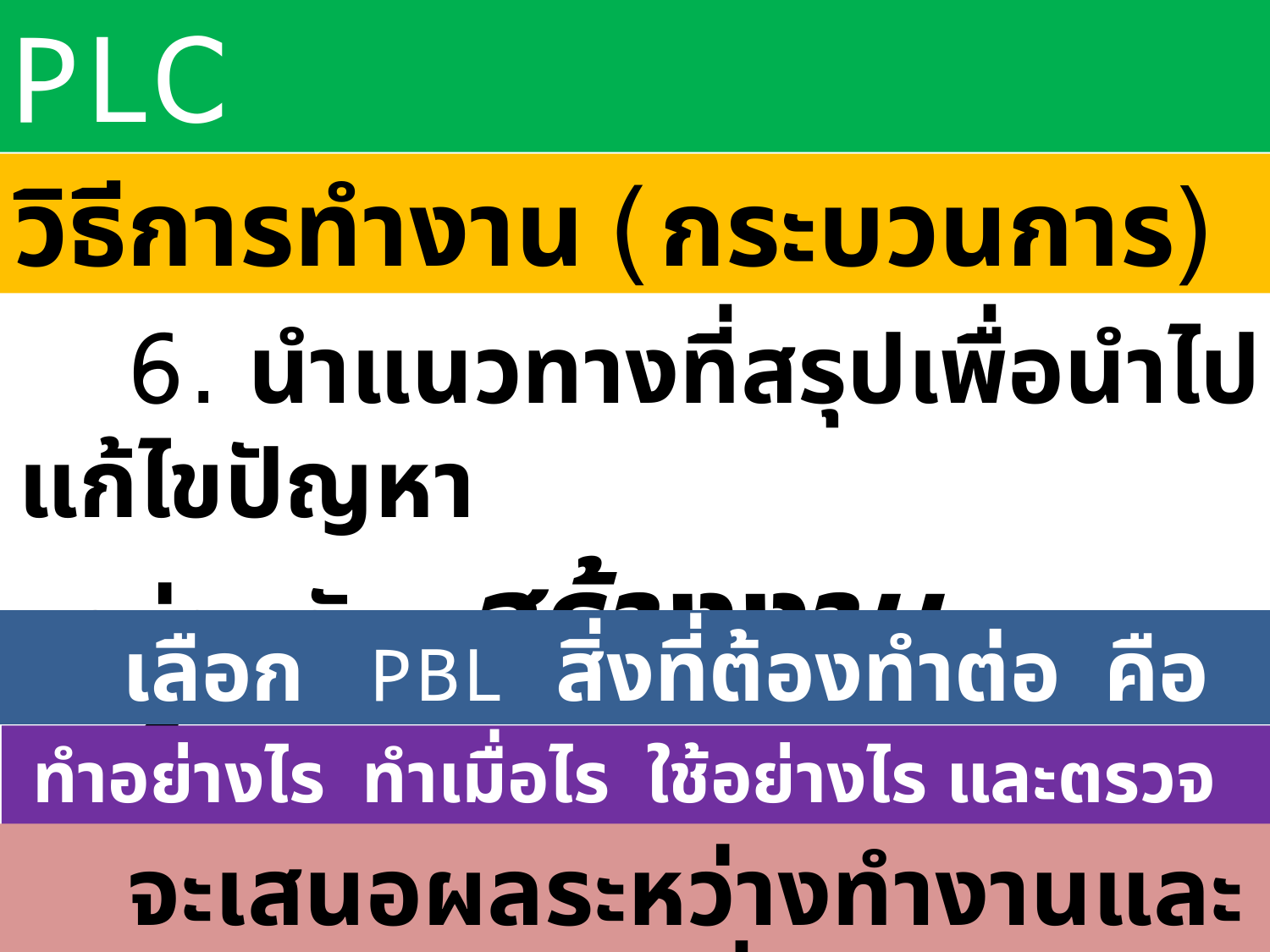

PLC
วิธีการทำงาน (กระบวนการ)
    6. นำแนวทางที่สรุปเพื่อนำไปแก้ไขปัญหา
มาช่วยกัน  สร้างงาน  สร้างแผนงาน
     เลือก   PBL  สิ่งที่ต้องทำต่อ  คือ
 ทำอย่างไร  ทำเมื่อไร  ใช้อย่างไร และตรวจสอบการทำงานอย่างไร
    จะเสนอผลระหว่างทำงานและสรุปผลเมื่อไร